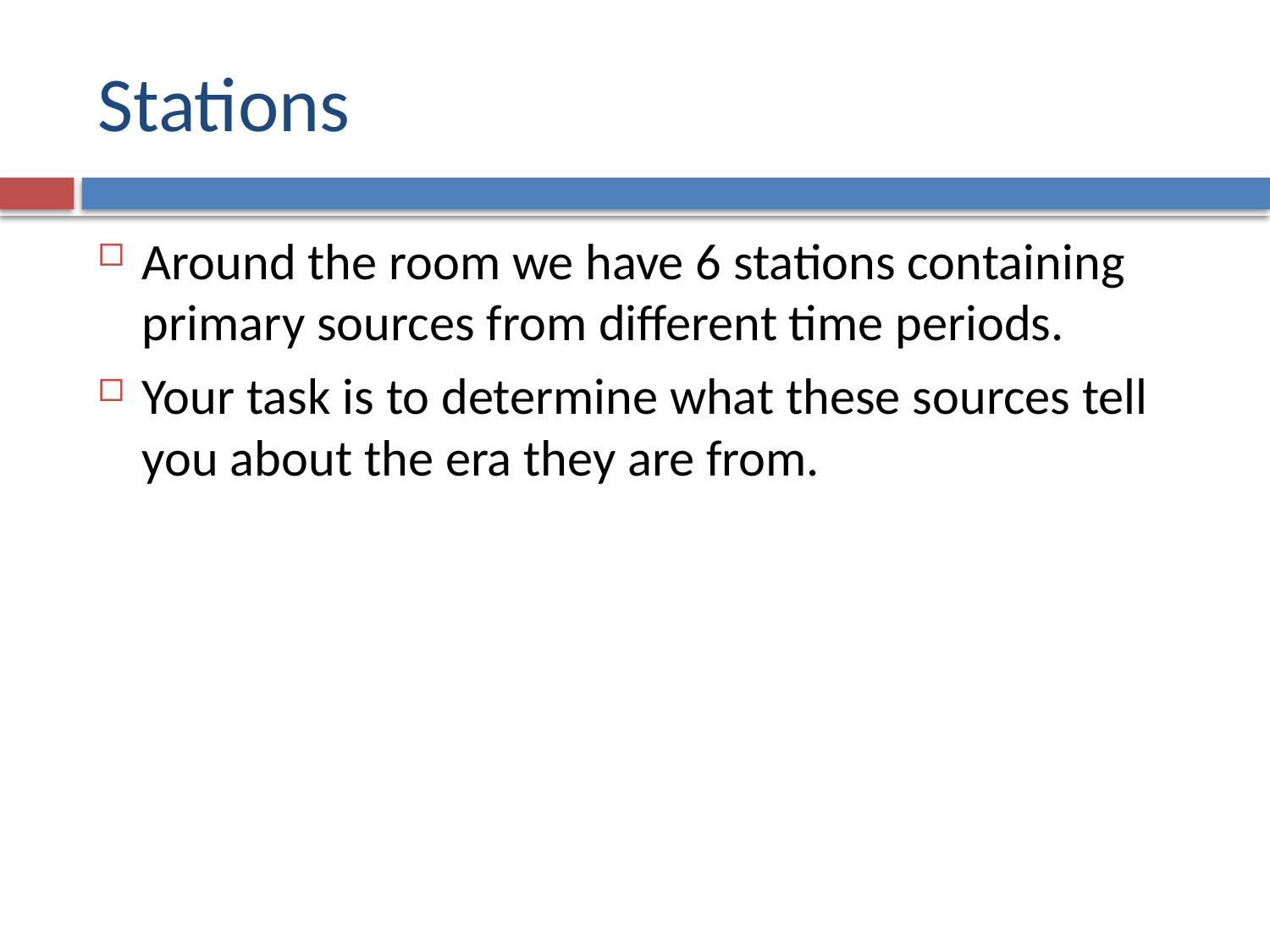

# Stations
Around the room we have 6 stations containing primary sources from different time periods.
Your task is to determine what these sources tell you about the era they are from.